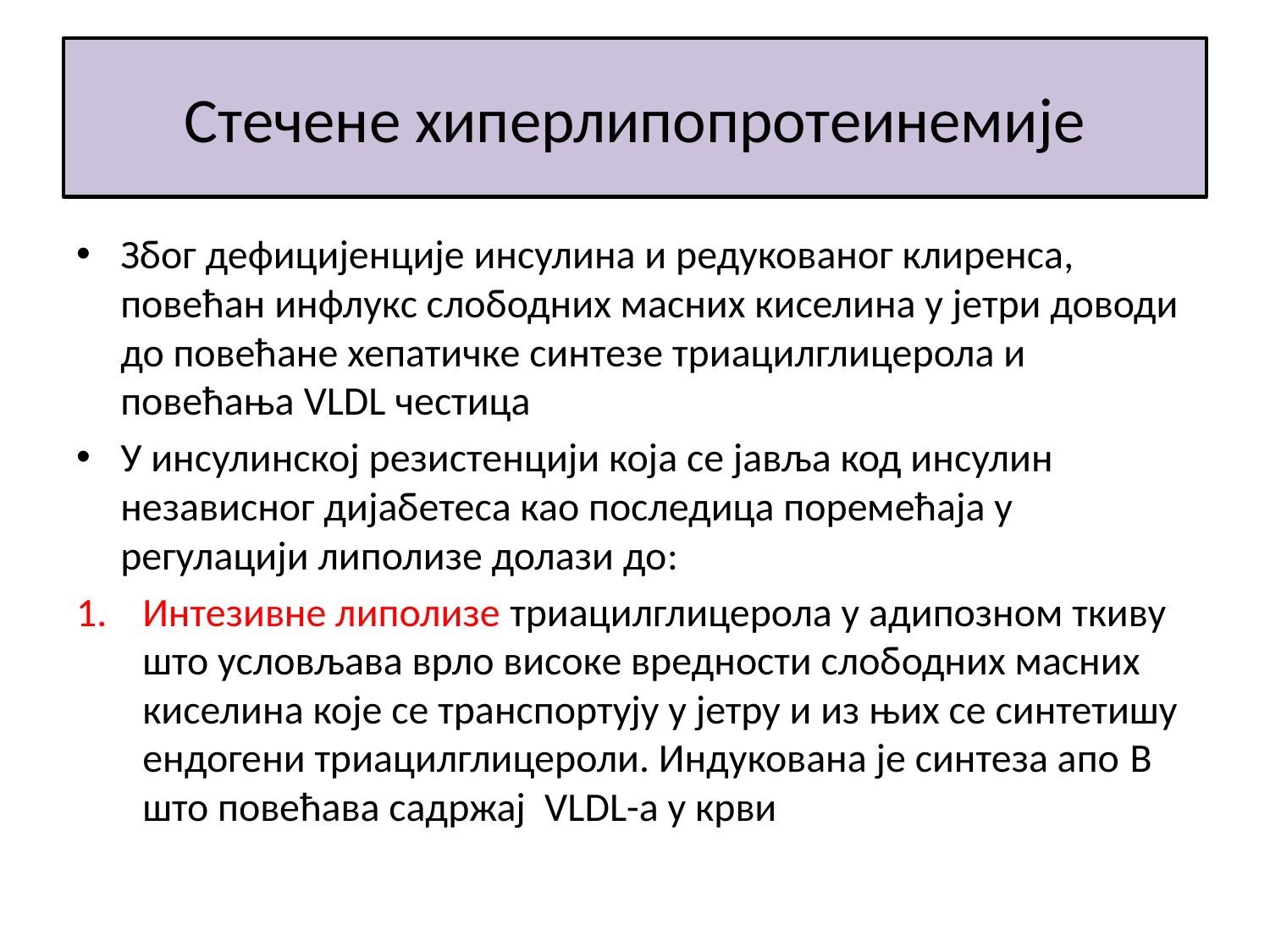

# Стечене хиперлипопротеинемије
Због дефицијенције инсулина и редукованог клиренса, повећан инфлукс слободних масних киселина у јетри доводи до повећане хепатичке синтезе триацилглицерола и повећања VLDL честица
У инсулинској резистенцији која се јавља код инсулин независног дијабетеса као последица поремећаја у регулацији липолизе долази до:
Интезивне липолизе триацилглицерола у адипозном ткиву што условљава врло високе вредности слободних масних киселина које се транспортују у јетру и из њих се синтетишу ендогени триацилглицероли. Индукована је синтеза апо B што повећава садржај  VLDL-a у крви